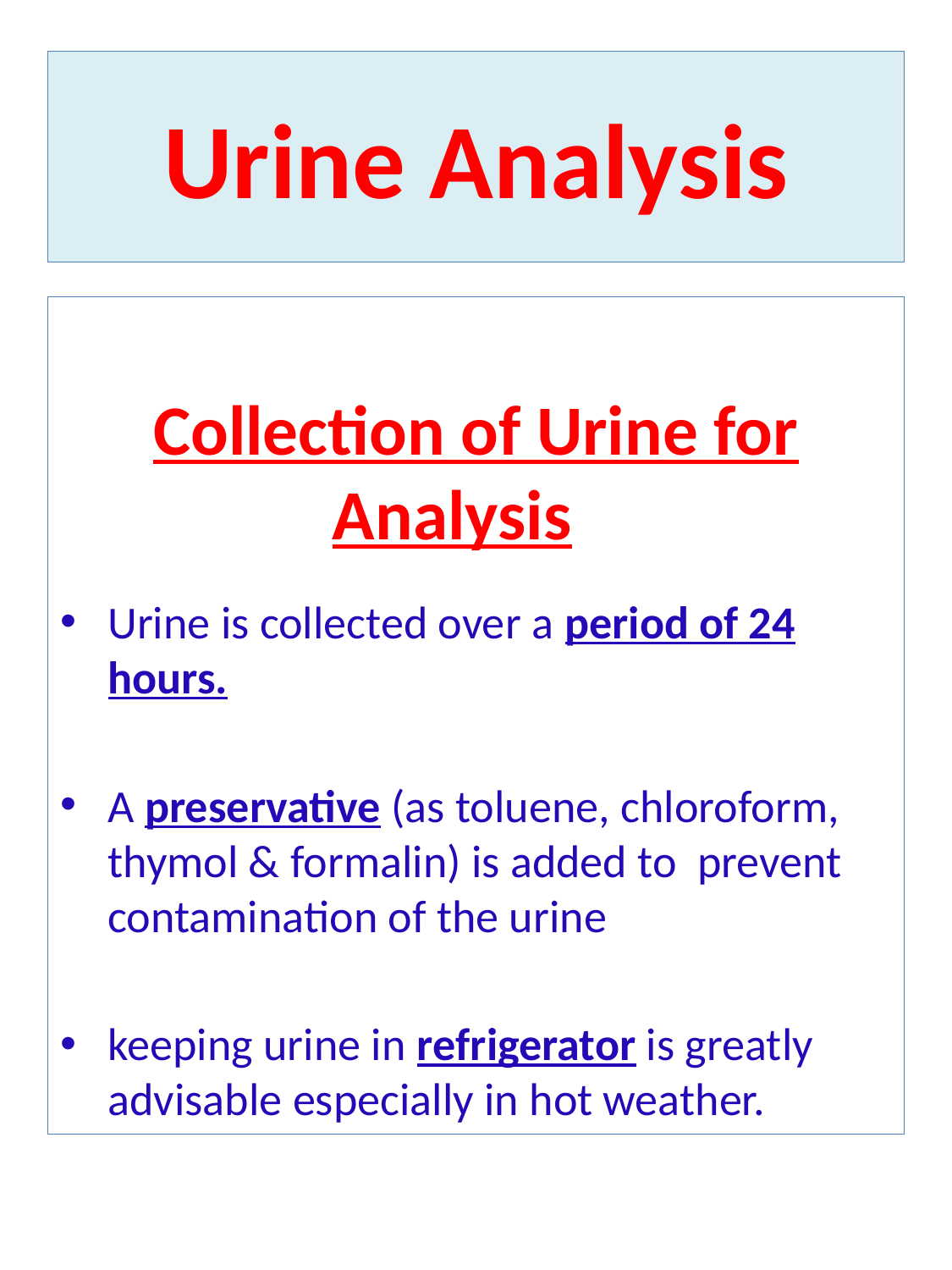

# Urine Analysis

Collection of Urine for Analysis

Urine is collected over a period of 24 hours.

A preservative (as toluene, chloroform, thymol & formalin) is added to  prevent contamination of the urine

keeping urine in refrigerator is greatly advisable especially in hot weather.